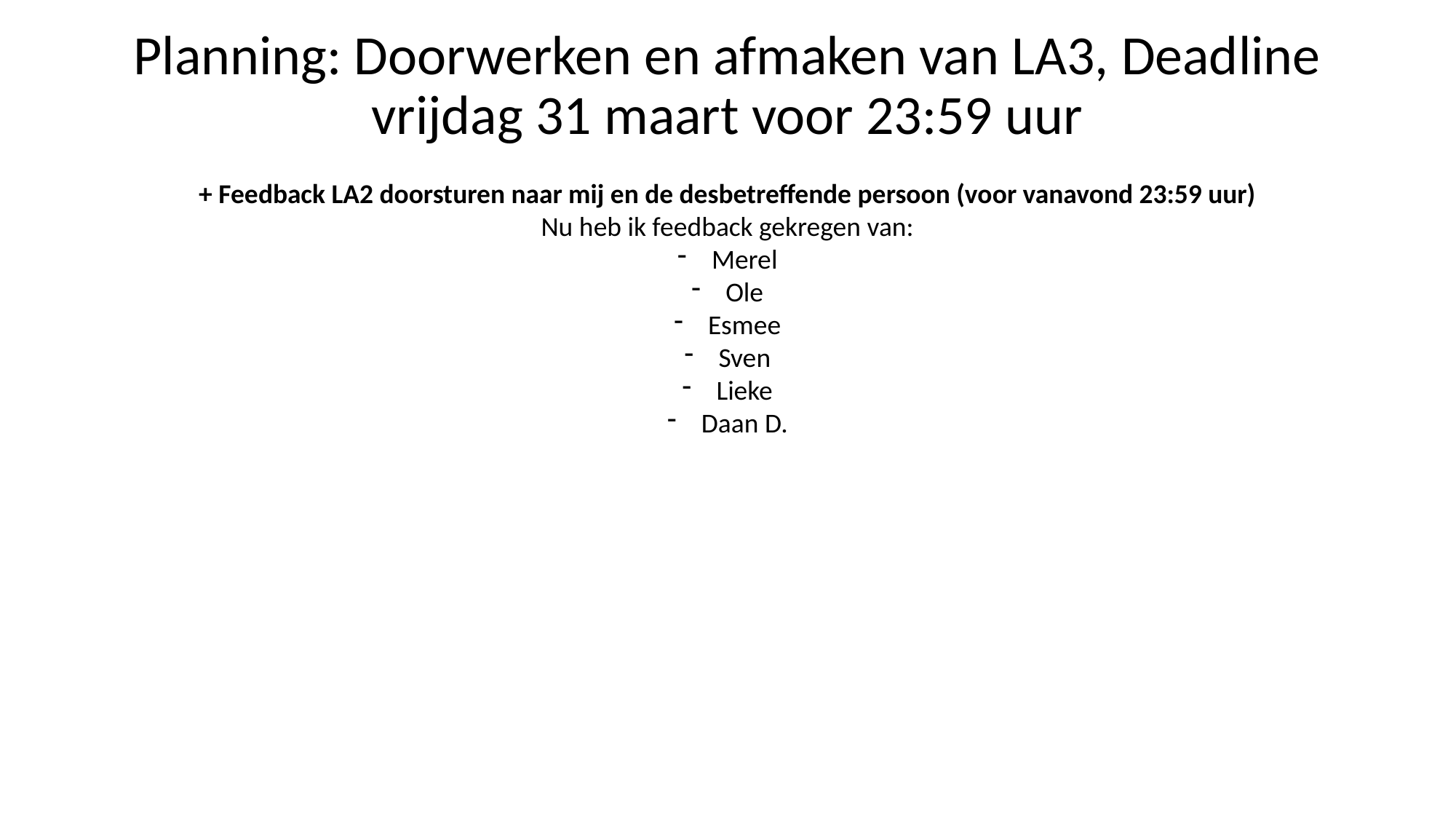

# Planning: Doorwerken en afmaken van LA3, Deadline vrijdag 31 maart voor 23:59 uur
+ Feedback LA2 doorsturen naar mij en de desbetreffende persoon (voor vanavond 23:59 uur)
Nu heb ik feedback gekregen van:
Merel
Ole
Esmee
Sven
Lieke
Daan D.